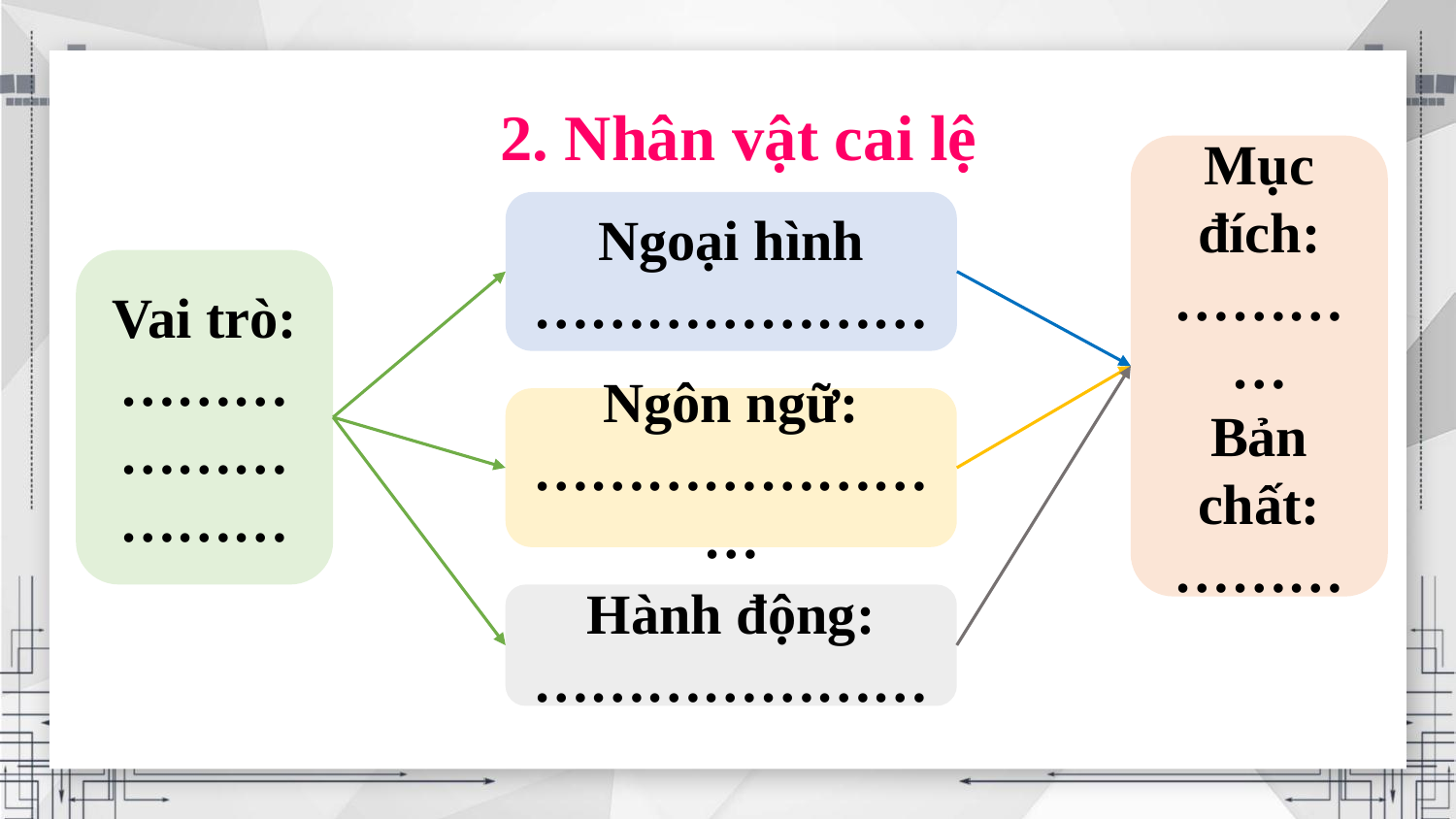

2. Nhân vật cai lệ
Mục đích: …………
Bản chất: ………
Ngoại hình …………………
Vai trò: ………………………
Ngôn ngữ: ……………………
Hành động: …………………